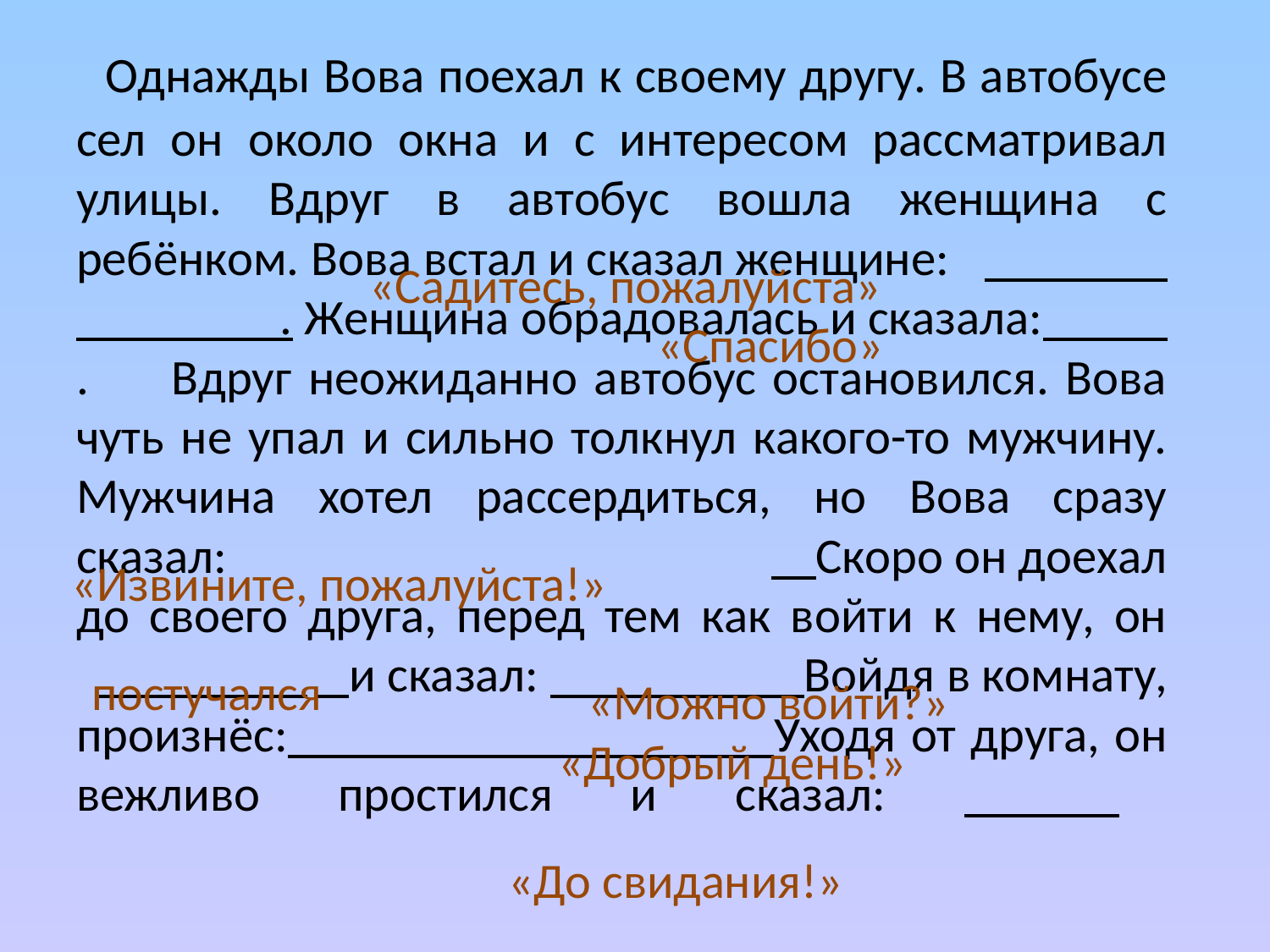

# Однажды Вова поехал к своему другу. В автобусе сел он около окна и с интересом рассматривал улицы. Вдруг в автобус вошла женщина с ребёнком. Вова встал и сказал женщине:                                      . Женщина обрадовалась и сказала:            .     Вдруг неожиданно автобус остановился. Вова чуть не упал и сильно толкнул какого-то мужчину. Мужчина хотел рассердиться, но Вова сразу сказал:                                    				    Скоро он доехал до своего друга, перед тем как войти к нему, он и сказал:                       Войдя в комнату, произнёс:                                 Уходя от друга, он вежливо простился и сказал:
«Садитесь, пожалуйста»
«Спасибо»
«Извините, пожалуйста!»
постучался
«Можно войти?»
«Добрый день!»
«До свидания!»